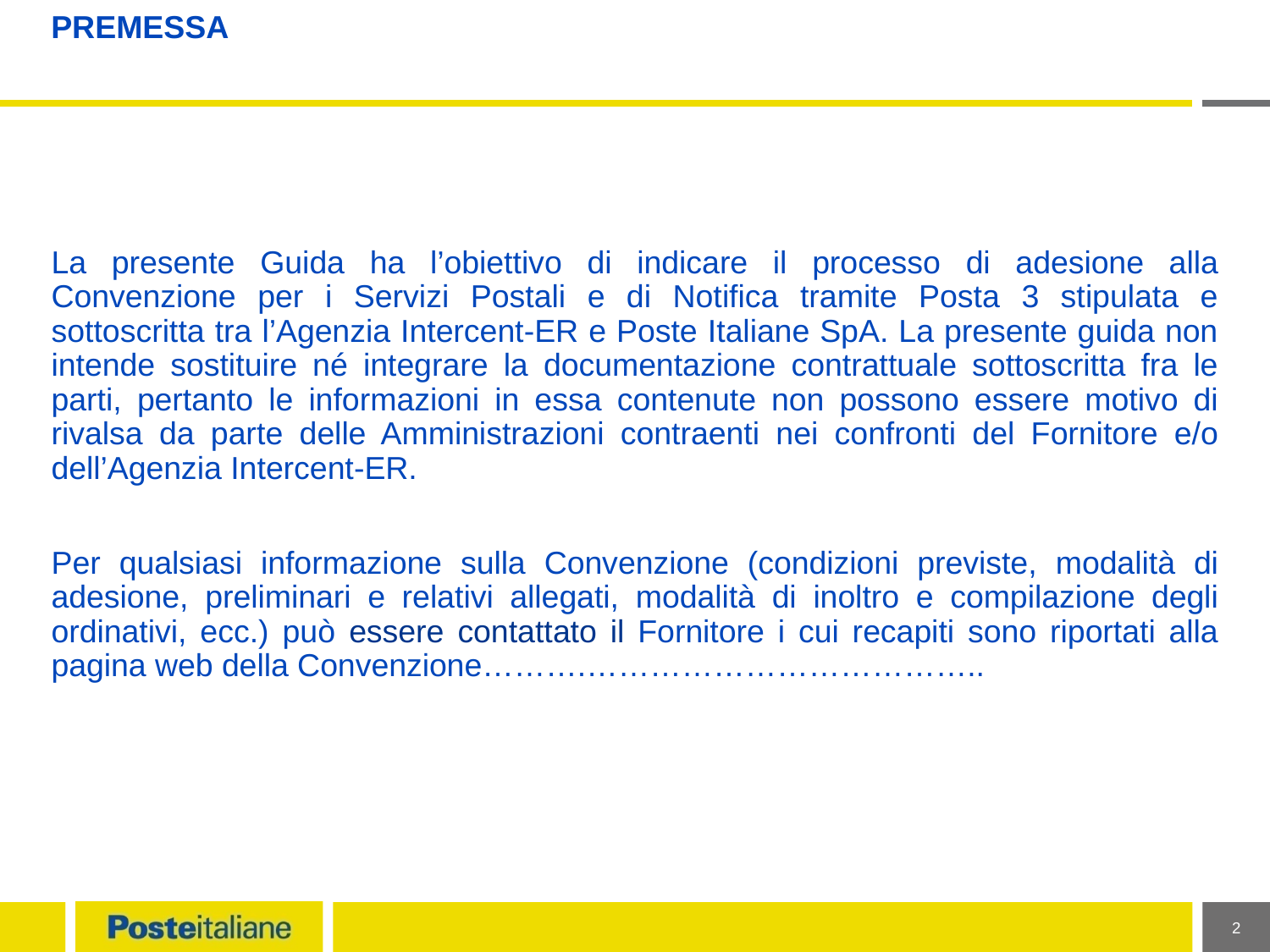

# PREMESSA

La presente Guida ha l’obiettivo di indicare il processo di adesione alla Convenzione per i Servizi Postali e di Notifica tramite Posta 3 stipulata e sottoscritta tra l’Agenzia Intercent-ER e Poste Italiane SpA. La presente guida non intende sostituire né integrare la documentazione contrattuale sottoscritta fra le parti, pertanto le informazioni in essa contenute non possono essere motivo di rivalsa da parte delle Amministrazioni contraenti nei confronti del Fornitore e/o dell’Agenzia Intercent-ER.

Per qualsiasi informazione sulla Convenzione (condizioni previste, modalità di adesione, preliminari e relativi allegati, modalità di inoltro e compilazione degli ordinativi, ecc.) può essere contattato il Fornitore i cui recapiti sono riportati alla pagina web della Convenzione……….………………………………..

2